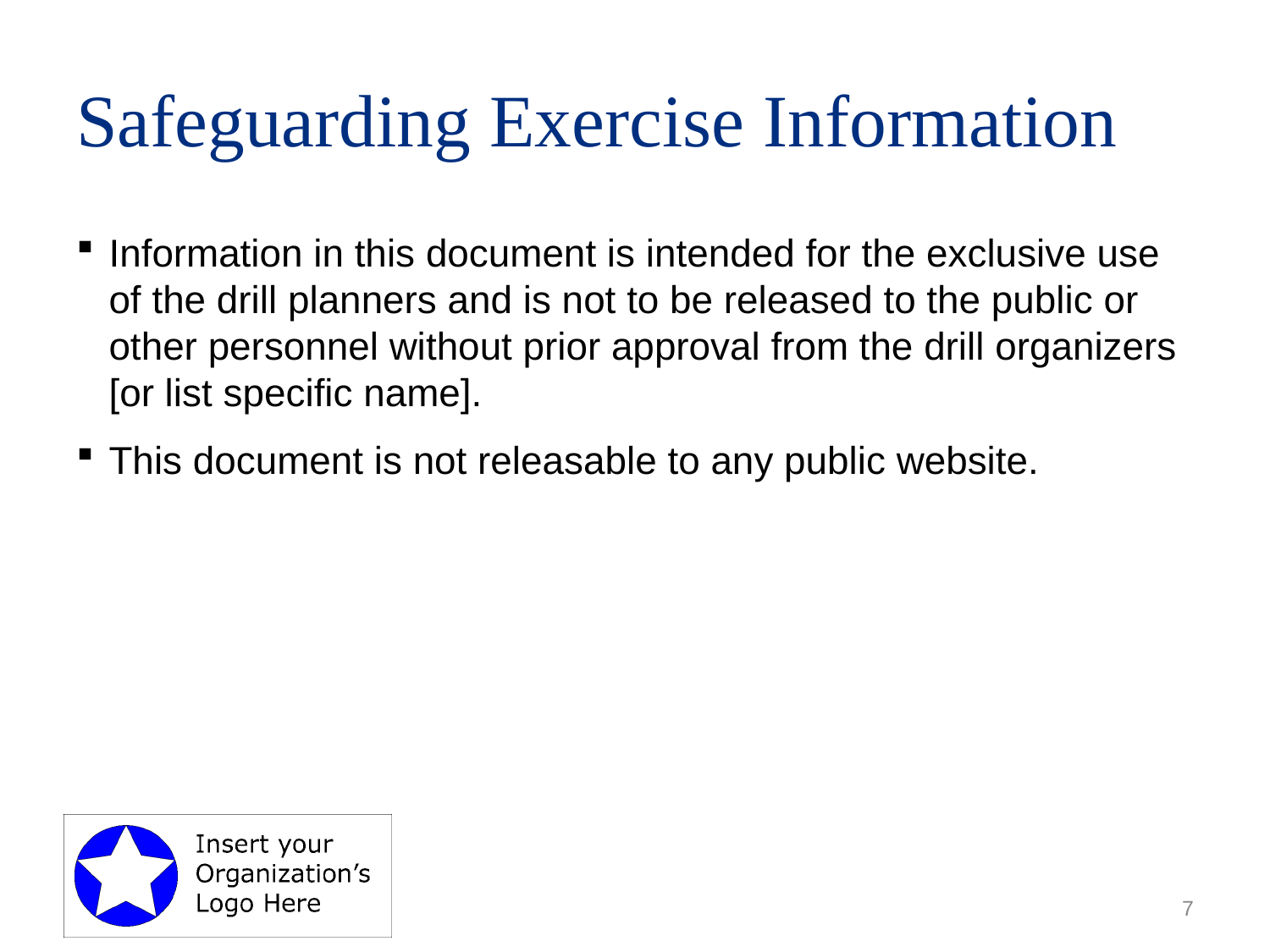

# Safeguarding Exercise Information
Information in this document is intended for the exclusive use of the drill planners and is not to be released to the public or other personnel without prior approval from the drill organizers [or list specific name].
This document is not releasable to any public website.
7